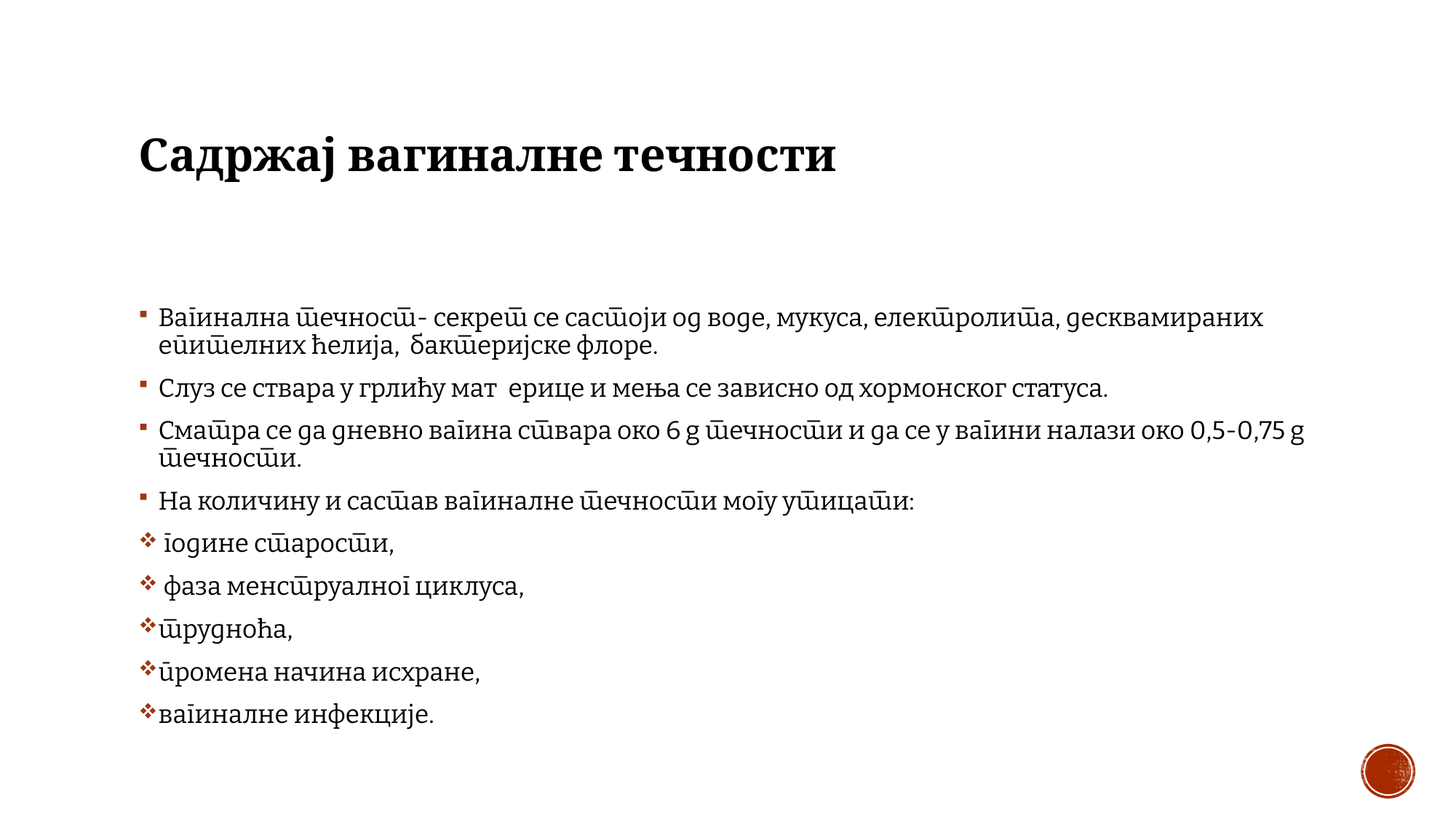

# Садржај вагиналне течности

Вагинална течност- секрет се састоји од воде, мукуса, електролита, десквамираних епителних ћелија,  бактеријске флоре.
Слуз се ствара у грлићу материце и мења се зависно од хормонског статуса.
Сматра се да дневно вагина ствара око 6 g течности и да се у вагини налази око 0,5-0,75 g течности.
На количину и састав вагиналне течности могу утицати:
 године старости,
 фаза менструалног циклуса,
трудноћа,
промена начина исхране,
вагиналне инфекције.